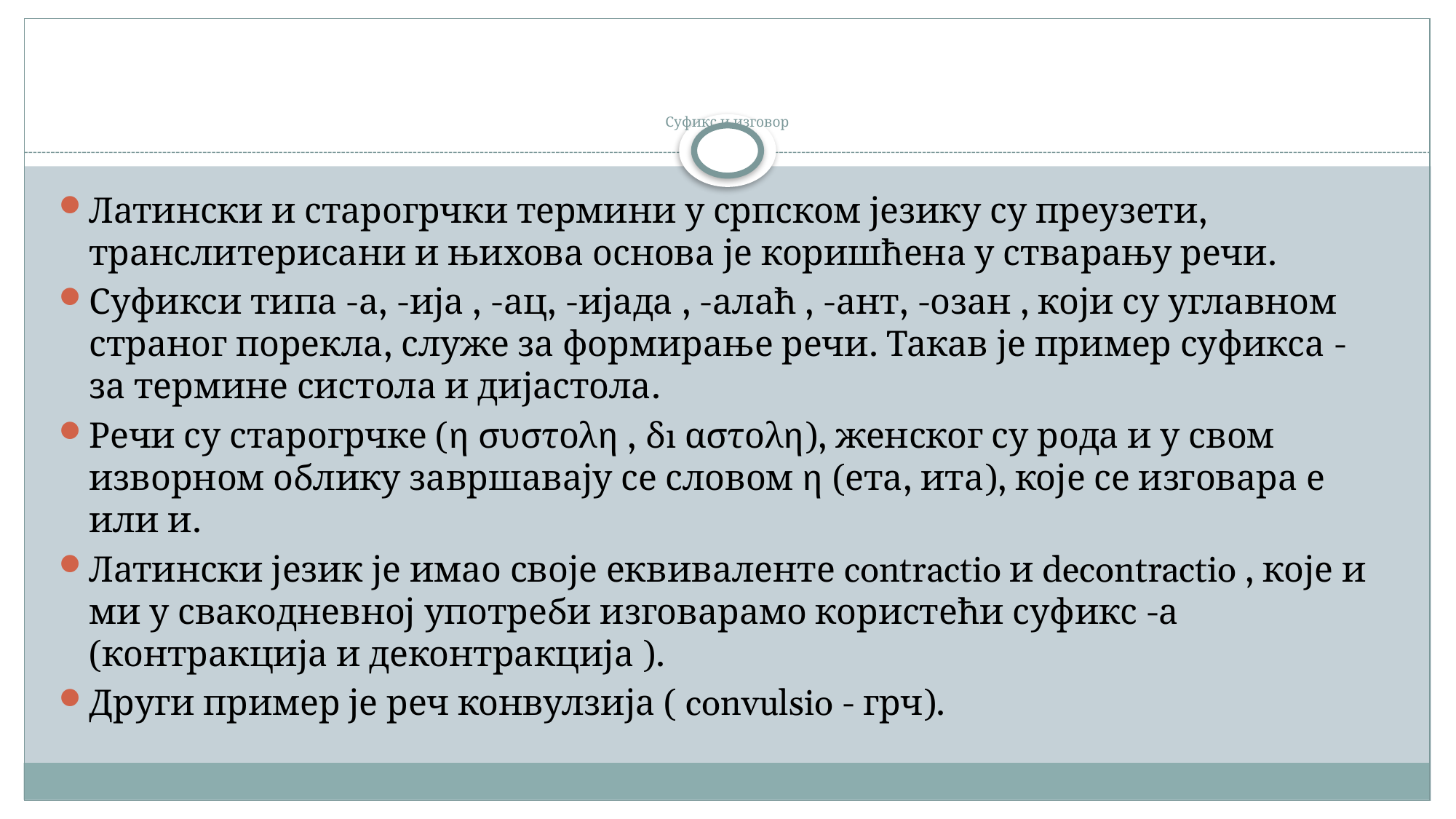

# Суфикс и изговор
Латински и старогрчки термини у српском језику су преузети, транслитерисани и њихова основа је коришћена у стварању речи.
Суфикси типа -а, -ија , -ац, -ијада , -алаћ , -ант, -озан , који су углавном страног порекла, служе за формирање речи. Такав је пример суфикса - за термине систола и дијастола.
Речи су старогрчке (η συστολη , δı αστολη), женског су рода и у свом изворном облику завршавају се словом η (ета, ита), које се изговара е или и.
Латински језик је имао своје еквиваленте contractio и decontractio , које и ми у свакодневној употреби изговарамо користећи суфикс -а (контракција и деконтракција ).
Други пример је реч конвулзија ( convulsio - грч).